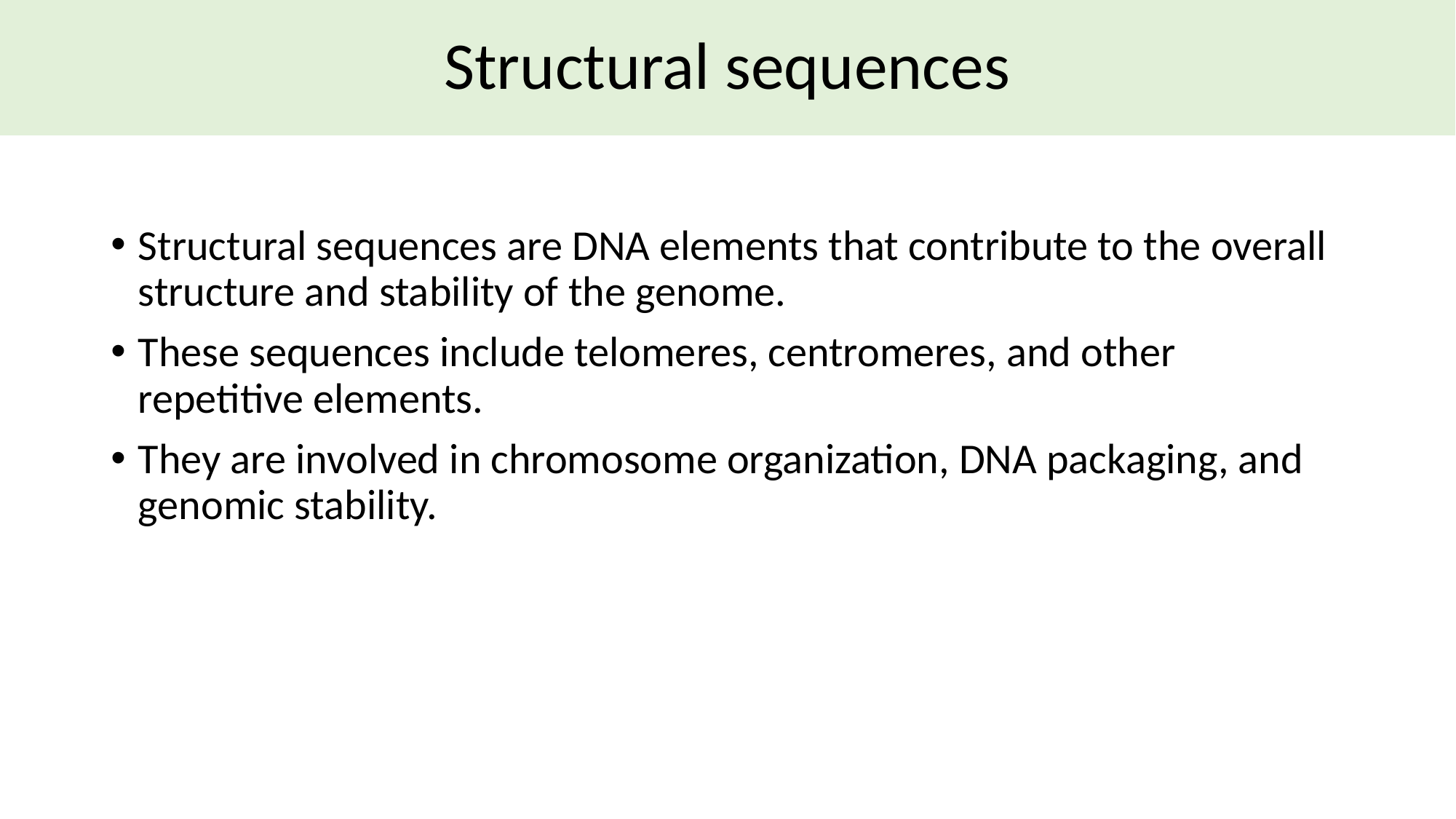

# Structural sequences
Structural sequences are DNA elements that contribute to the overall structure and stability of the genome.
These sequences include telomeres, centromeres, and other repetitive elements.
They are involved in chromosome organization, DNA packaging, and genomic stability.